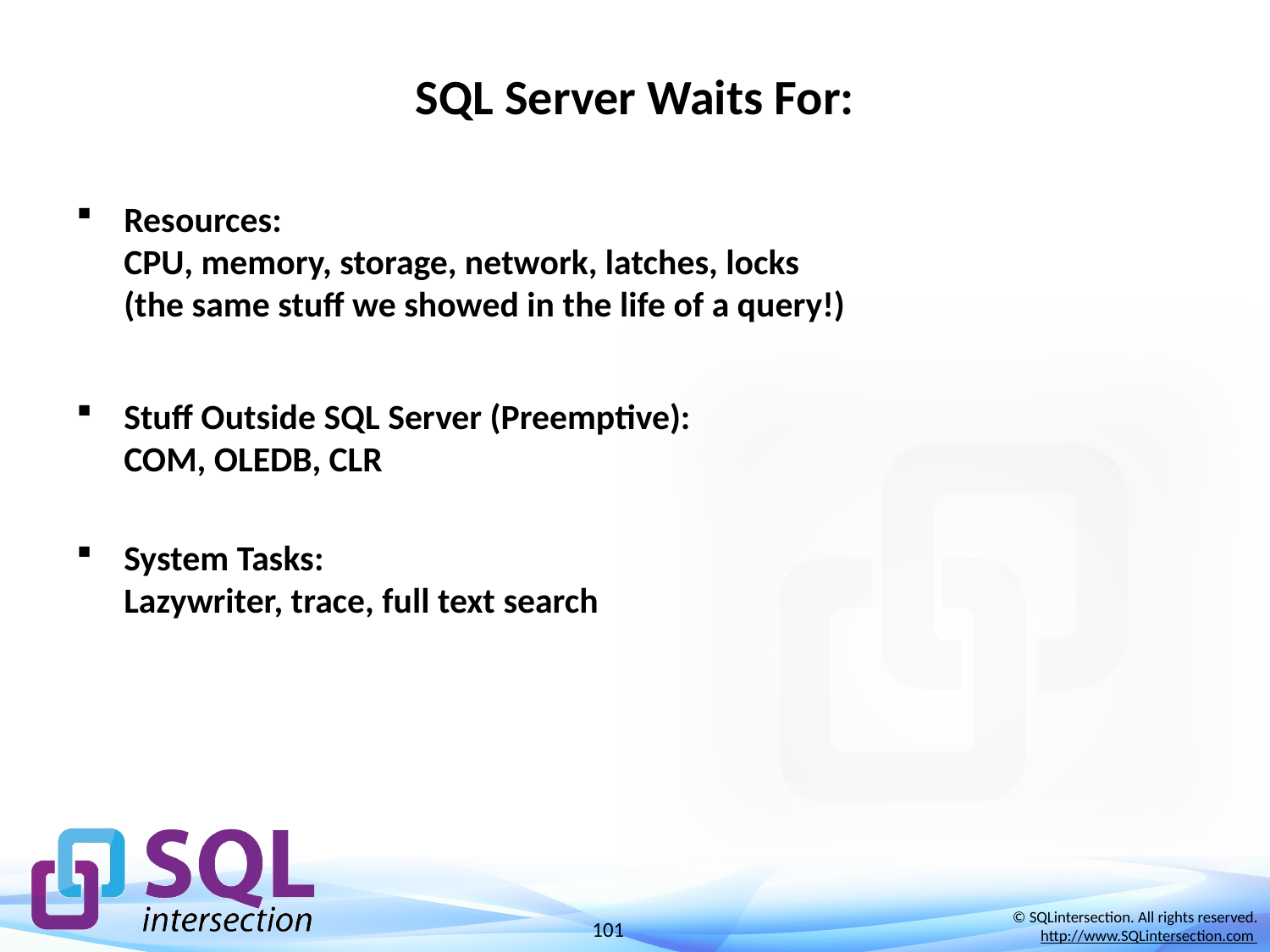

# SQL Server Waits For:
Resources:
CPU, memory, storage, network, latches, locks
(the same stuff we showed in the life of a query!)

Stuff Outside SQL Server (Preemptive):
COM, OLEDB, CLR

System Tasks:
Lazywriter, trace, full text search